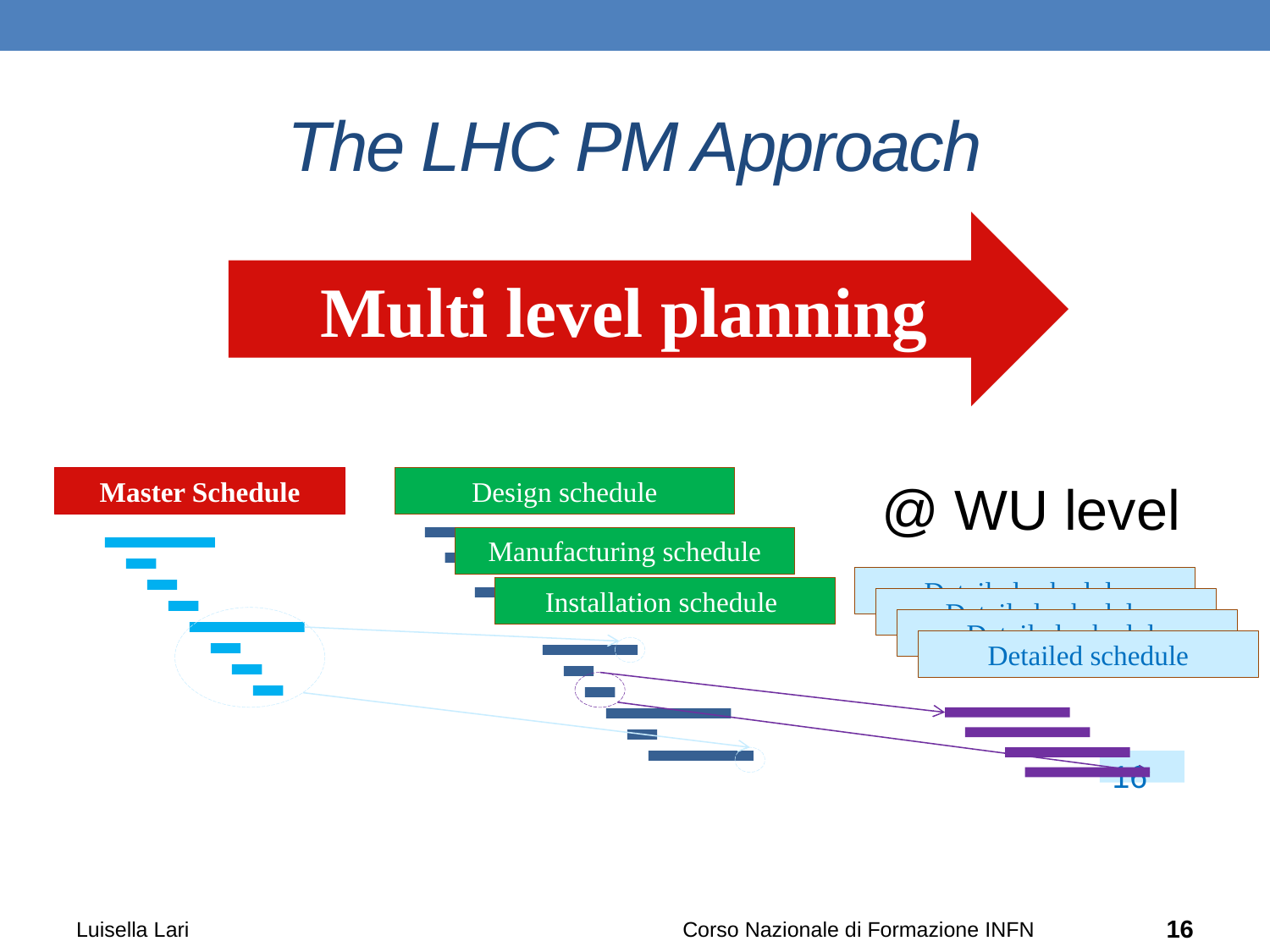

# The LHC PM Approach
Multi level planning
Master Schedule
Design schedule
@ WU level

Manufacturing schedule

Detailed schedule
Installation schedule

Detailed schedule

Detailed schedule

Detailed schedule

16

Luisella Lari
Corso Nazionale di Formazione INFN
16